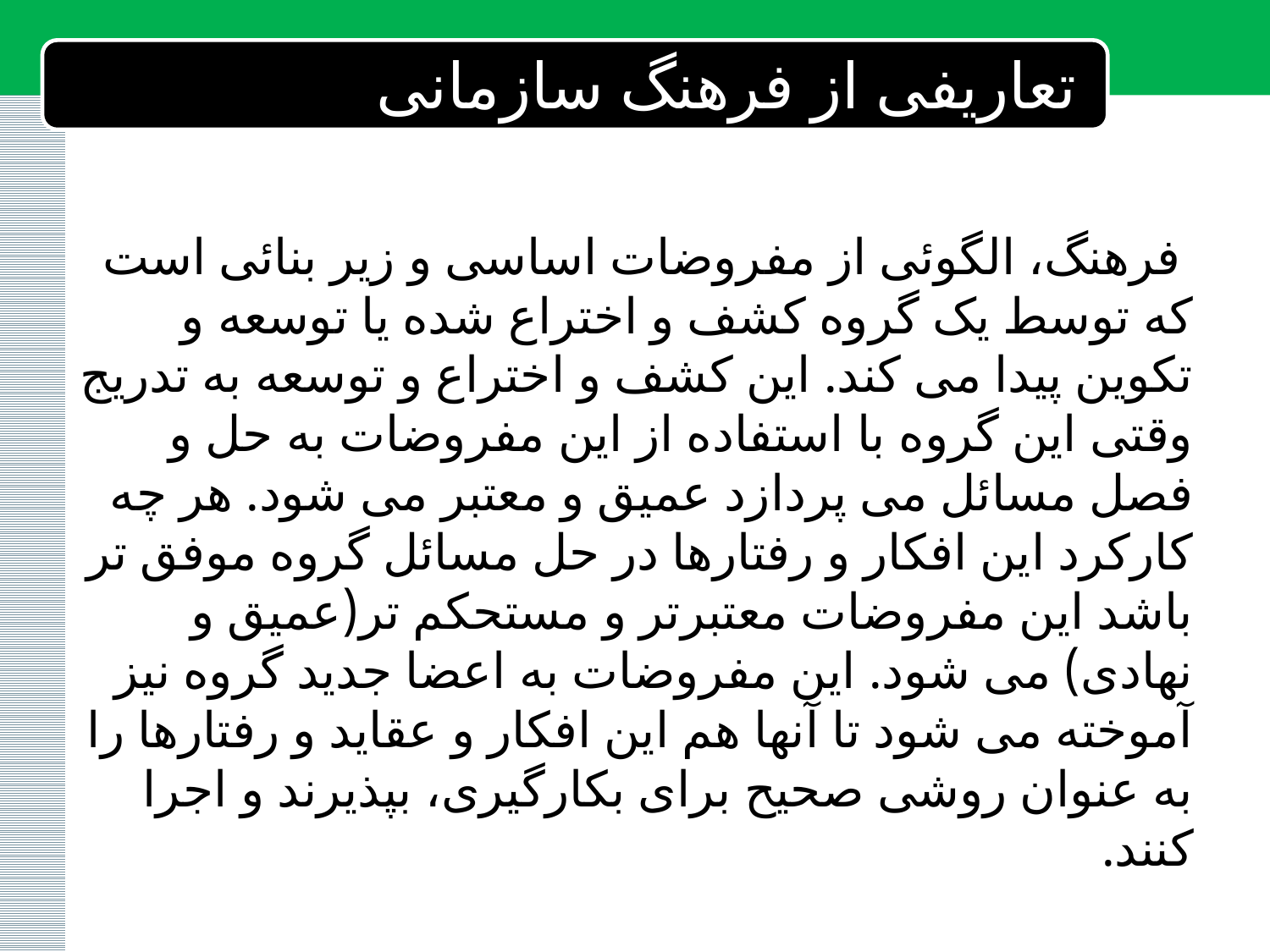

# تعاریفی از فرهنگ سازمانی

 فرهنگ، الگوئی از مفروضات اساسی و زیر بنائی است که توسط یک گروه کشف و اختراع شده یا توسعه و تکوین پیدا می کند. این کشف و اختراع و توسعه به تدریج وقتی این گروه با استفاده از این مفروضات به حل و فصل مسائل می پردازد عمیق و معتبر می شود. هر چه کارکرد این افکار و رفتارها در حل مسائل گروه موفق تر باشد این مفروضات معتبرتر و مستحکم تر(عمیق و نهادی) می شود. این مفروضات به اعضا جدید گروه نیز آموخته می شود تا آنها هم این افکار و عقاید و رفتارها را به عنوان روشی صحیح برای بکارگیری، بپذیرند و اجرا کنند.

شاین 1987